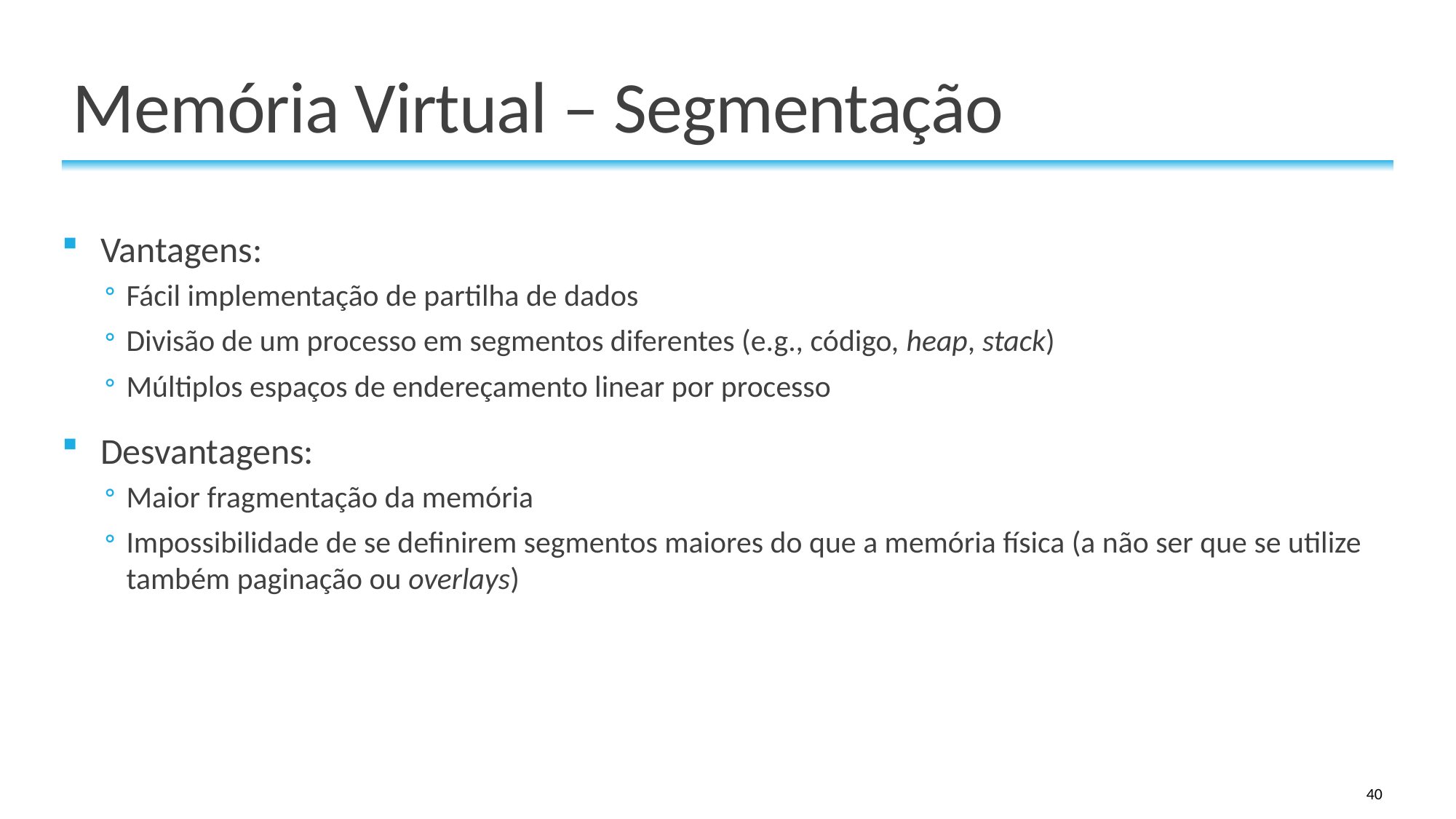

# Memória Virtual – Segmentação
Vantagens:
Fácil implementação de partilha de dados
Divisão de um processo em segmentos diferentes (e.g., código, heap, stack)
Múltiplos espaços de endereçamento linear por processo
Desvantagens:
Maior fragmentação da memória
Impossibilidade de se definirem segmentos maiores do que a memória física (a não ser que se utilize também paginação ou overlays)
40